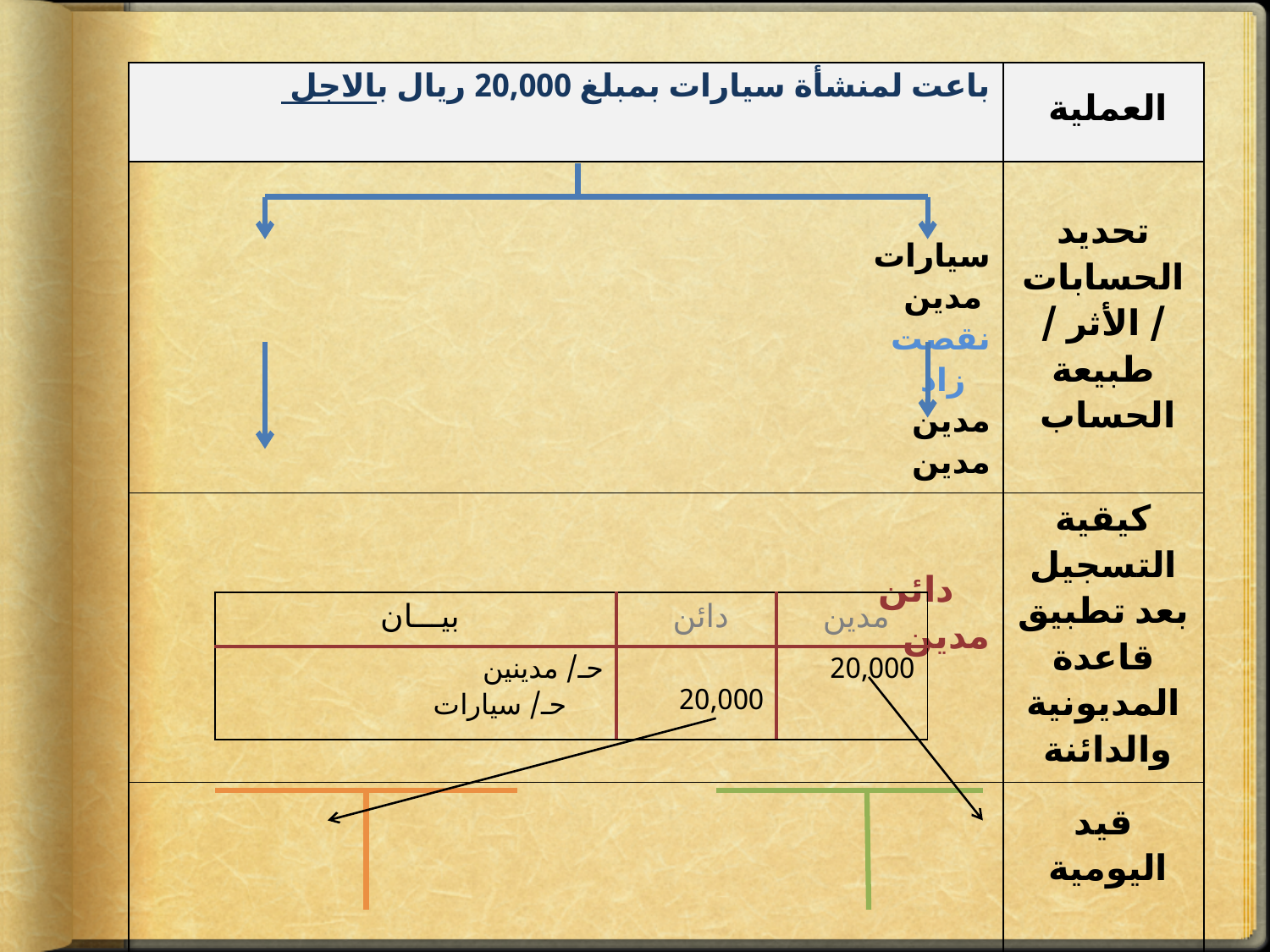

| باعت لمنشأة سيارات بمبلغ 20,000 ريال بالاجل | العملية |
| --- | --- |
| سيارات مدين نقصت زاد مدين مدين | تحديد الحسابات / الأثر / طبيعة الحساب |
| دائن مدين | كيقية التسجيل بعد تطبيق قاعدة المديونية والدائنة |
|  | قيد اليومية |
| حـ/مدينين حـ/السيارات 20,000 20,000 | الترحيل لدفتر الأستاذ |
| بيـــان | دائن | مدين |
| --- | --- | --- |
| حـ/ مدينين حـ/ سيارات | 20,000 | 20,000 |